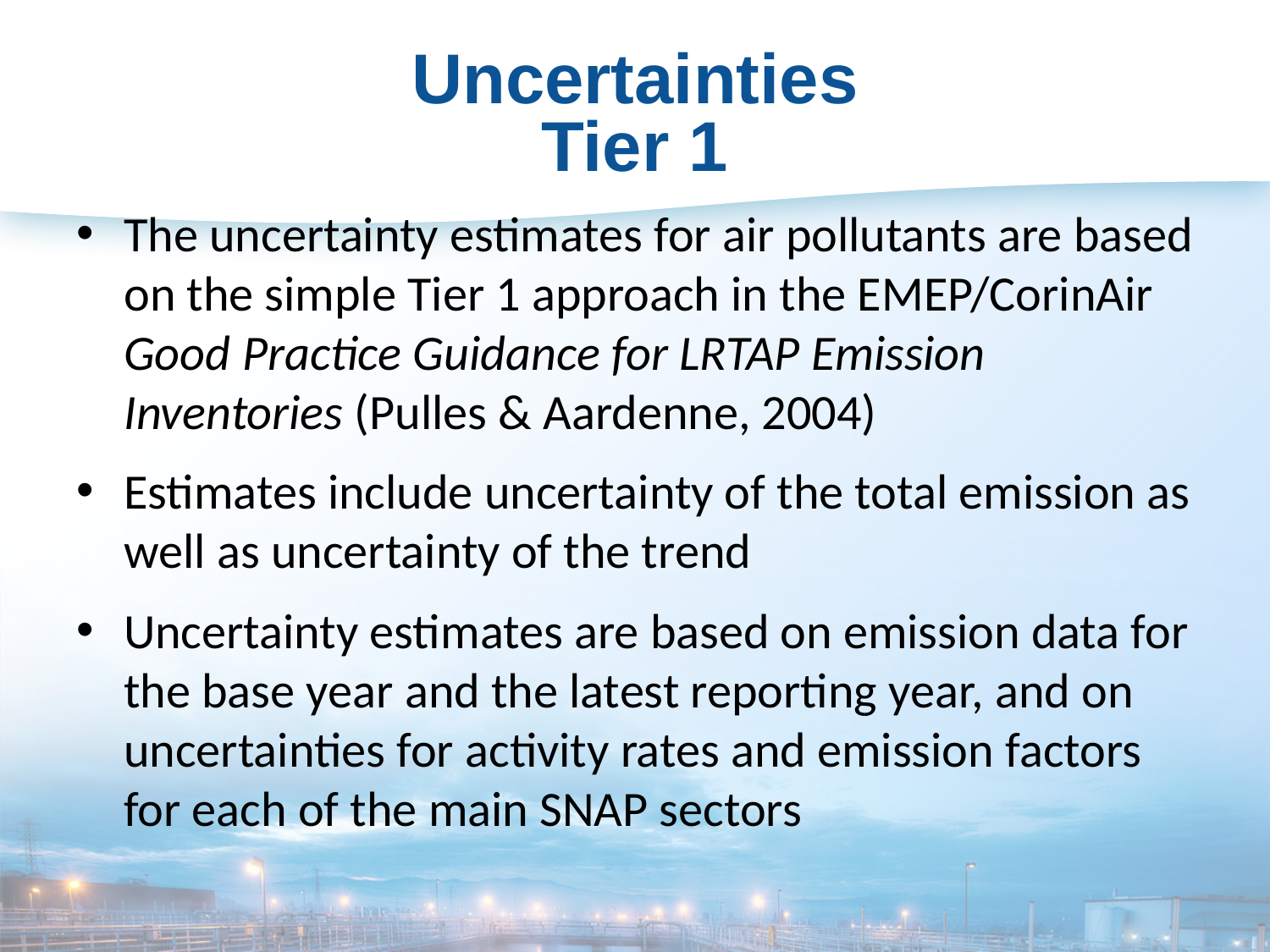

# Uncertainties Tier 1
The uncertainty estimates for air pollutants are based on the simple Tier 1 approach in the EMEP/CorinAir Good Practice Guidance for LRTAP Emission Inventories (Pulles & Aardenne, 2004)
Estimates include uncertainty of the total emission as well as uncertainty of the trend
Uncertainty estimates are based on emission data for the base year and the latest reporting year, and on uncertainties for activity rates and emission factors for each of the main SNAP sectors